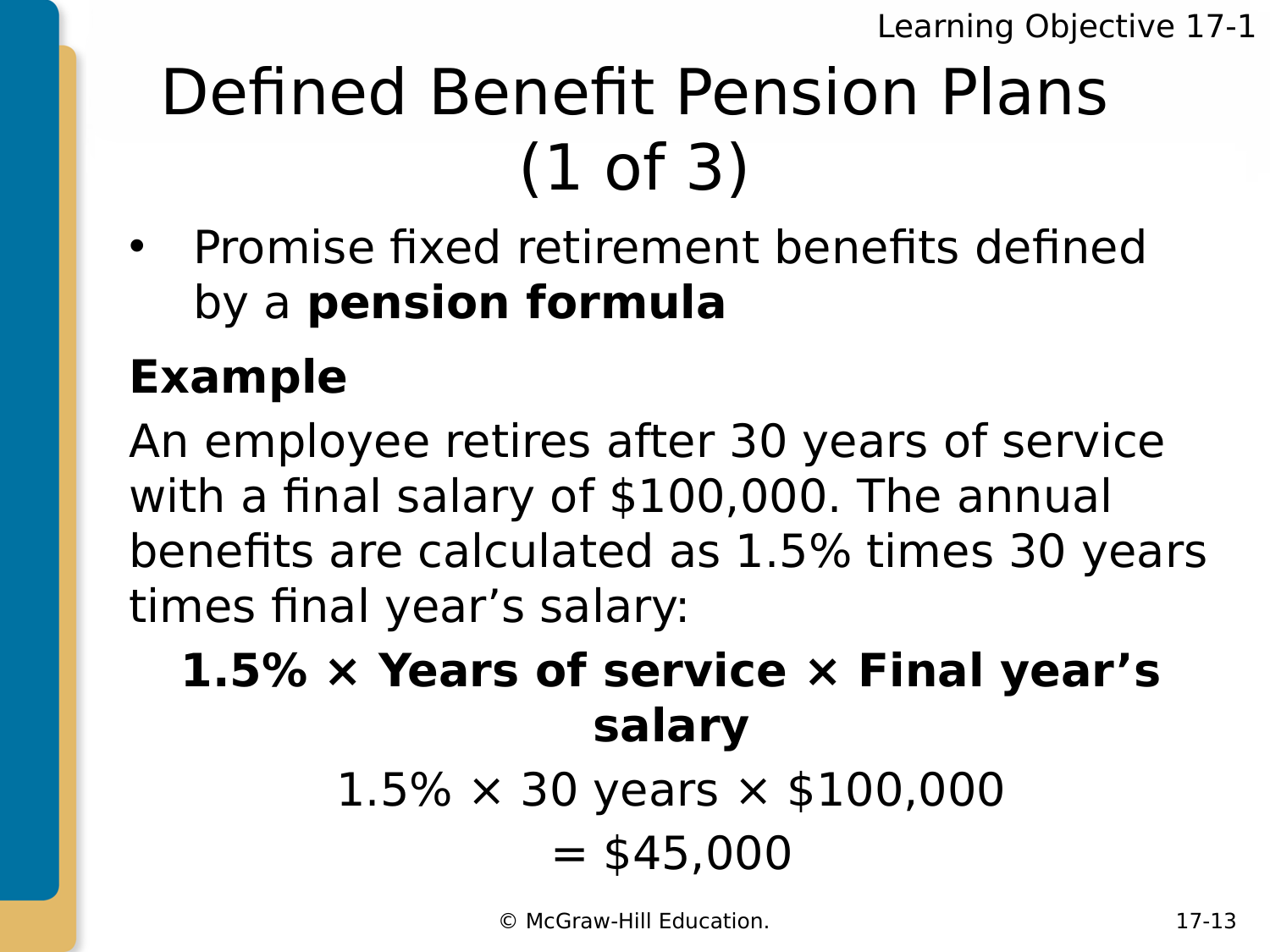

Learning Objective 17-1
# Defined Benefit Pension Plans (1 of 3)
Promise fixed retirement benefits defined by a pension formula
Example
An employee retires after 30 years of service with a final salary of $100,000. The annual benefits are calculated as 1.5% times 30 years times final year’s salary:
1.5% × Years of service × Final year’s salary
1.5% × 30 years × $100,000
= $45,000